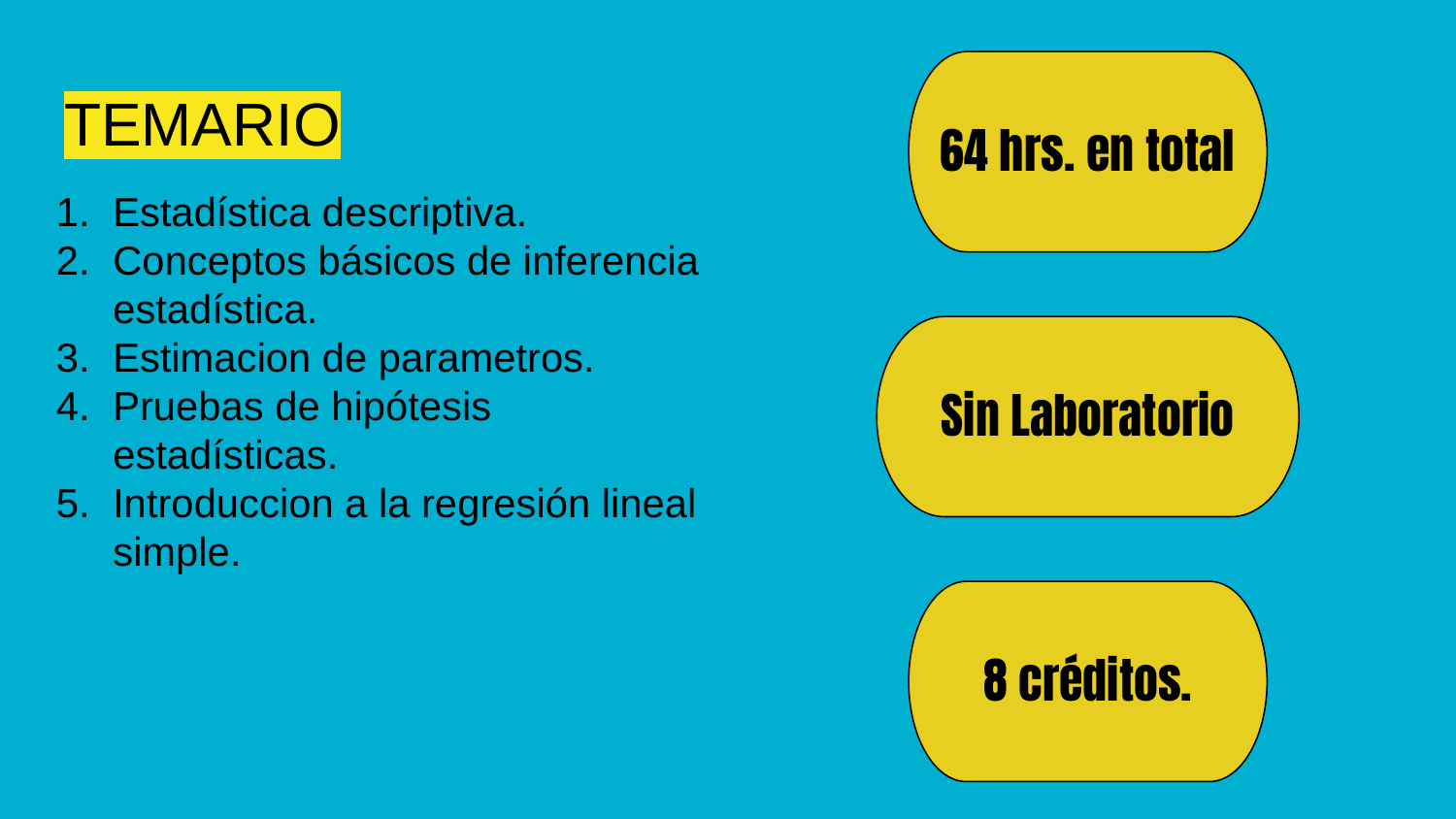

64 hrs. en total
# TEMARIO
Estadística descriptiva.
Conceptos básicos de inferencia estadística.
Estimacion de parametros.
Pruebas de hipótesis estadísticas.
Introduccion a la regresión lineal simple.

Sin Laboratorio
8 créditos.